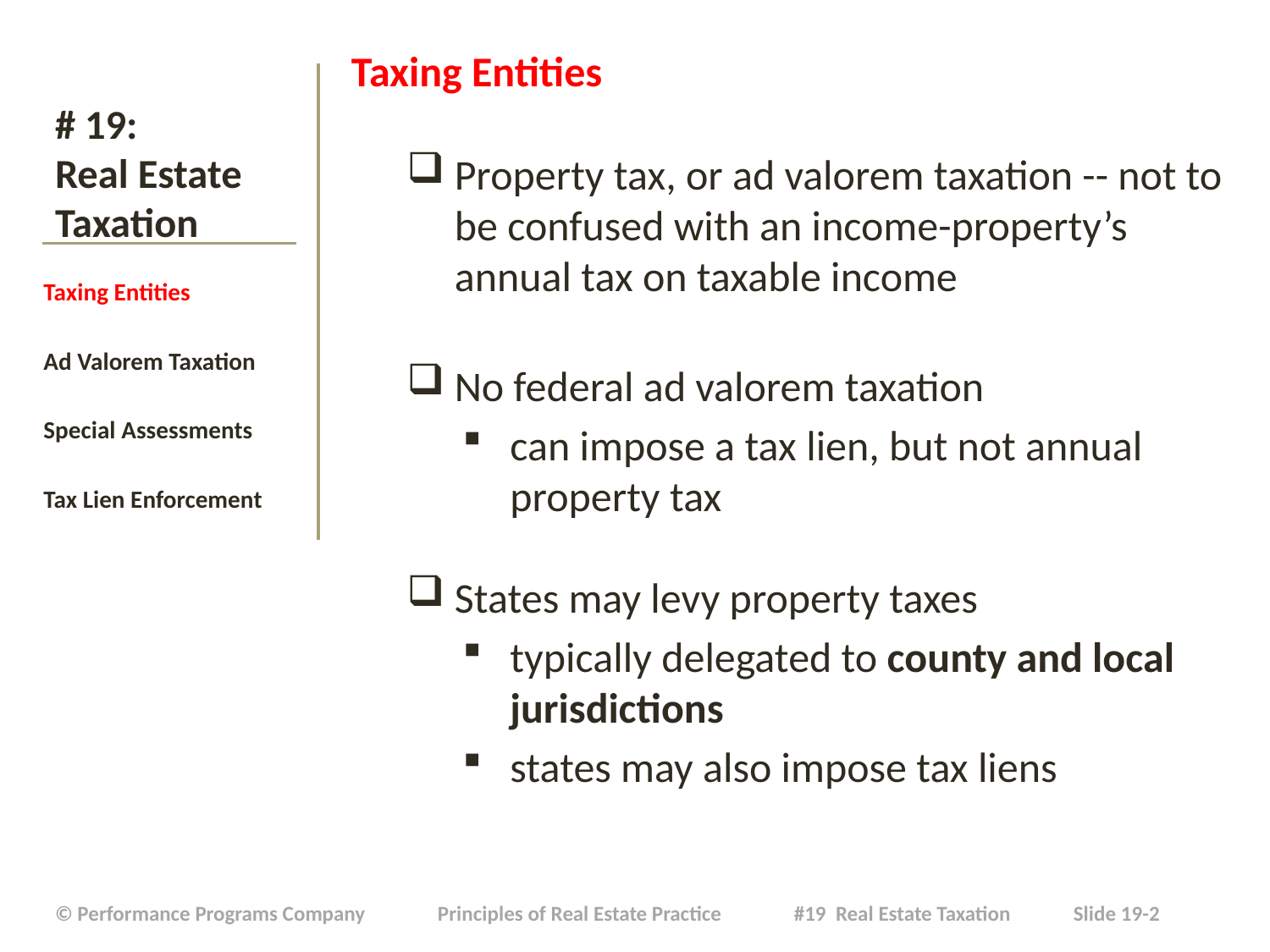

Taxing Entities

Property tax, or ad valorem taxation -- not to be confused with an income-property’s annual tax on taxable income
No federal ad valorem taxation
can impose a tax lien, but not annual property tax
States may levy property taxes
typically delegated to county and local jurisdictions
states may also impose tax liens

# # 19: Real Estate Taxation

Taxing Entities

Ad Valorem Taxation

Special Assessments

Tax Lien Enforcement

| © Performance Programs Company Principles of Real Estate Practice #19 Real Estate Taxation Slide 19-2 |
| --- |